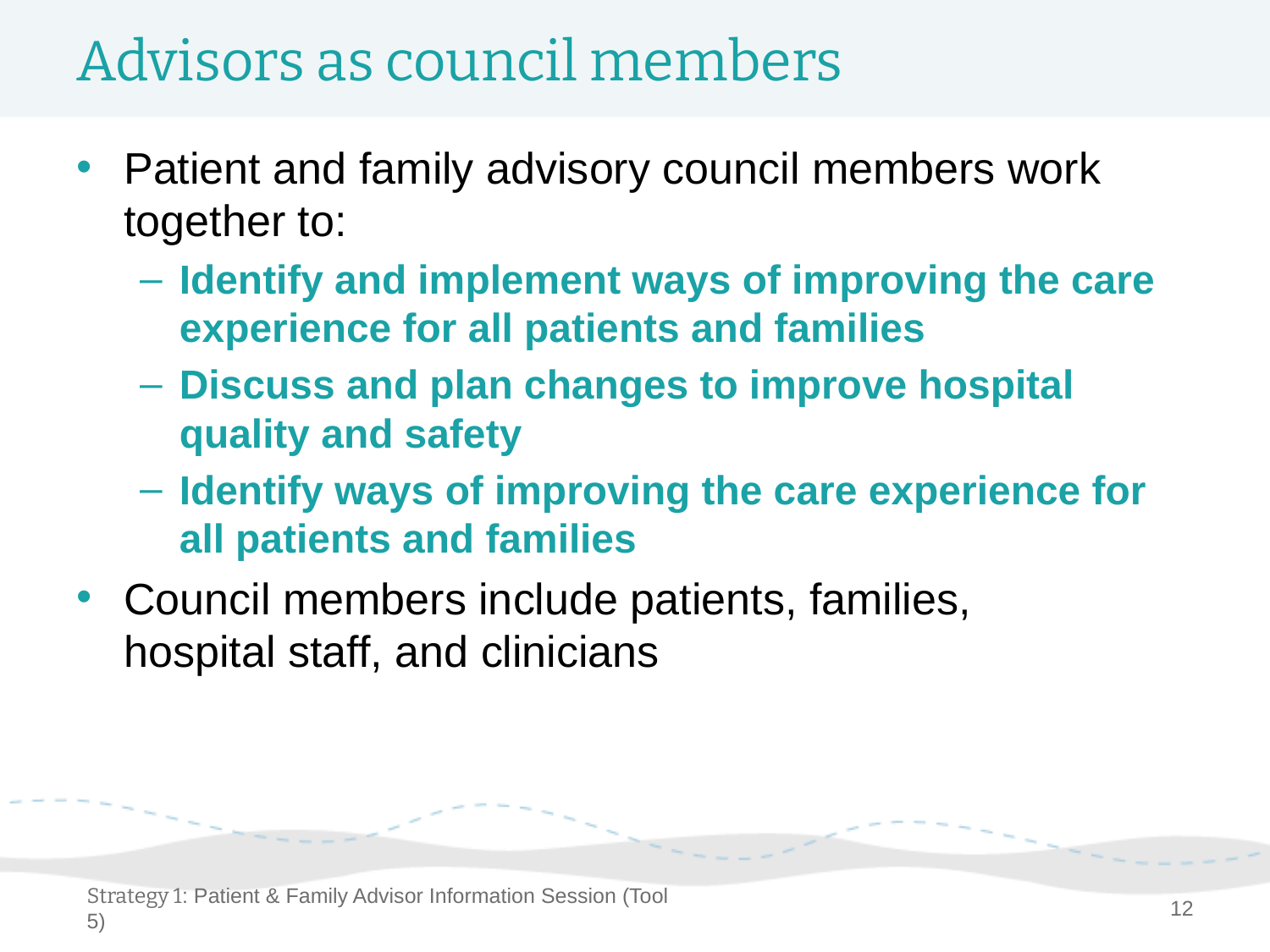

# Advisors as council members
Patient and family advisory council members work together to:
Identify and implement ways of improving the care experience for all patients and families
Discuss and plan changes to improve hospital quality and safety
Identify ways of improving the care experience for all patients and families
Council members include patients, families,
hospital staff, and clinicians
Strategy 1: Patient & Family Advisor Information Session (Tool 5)
12